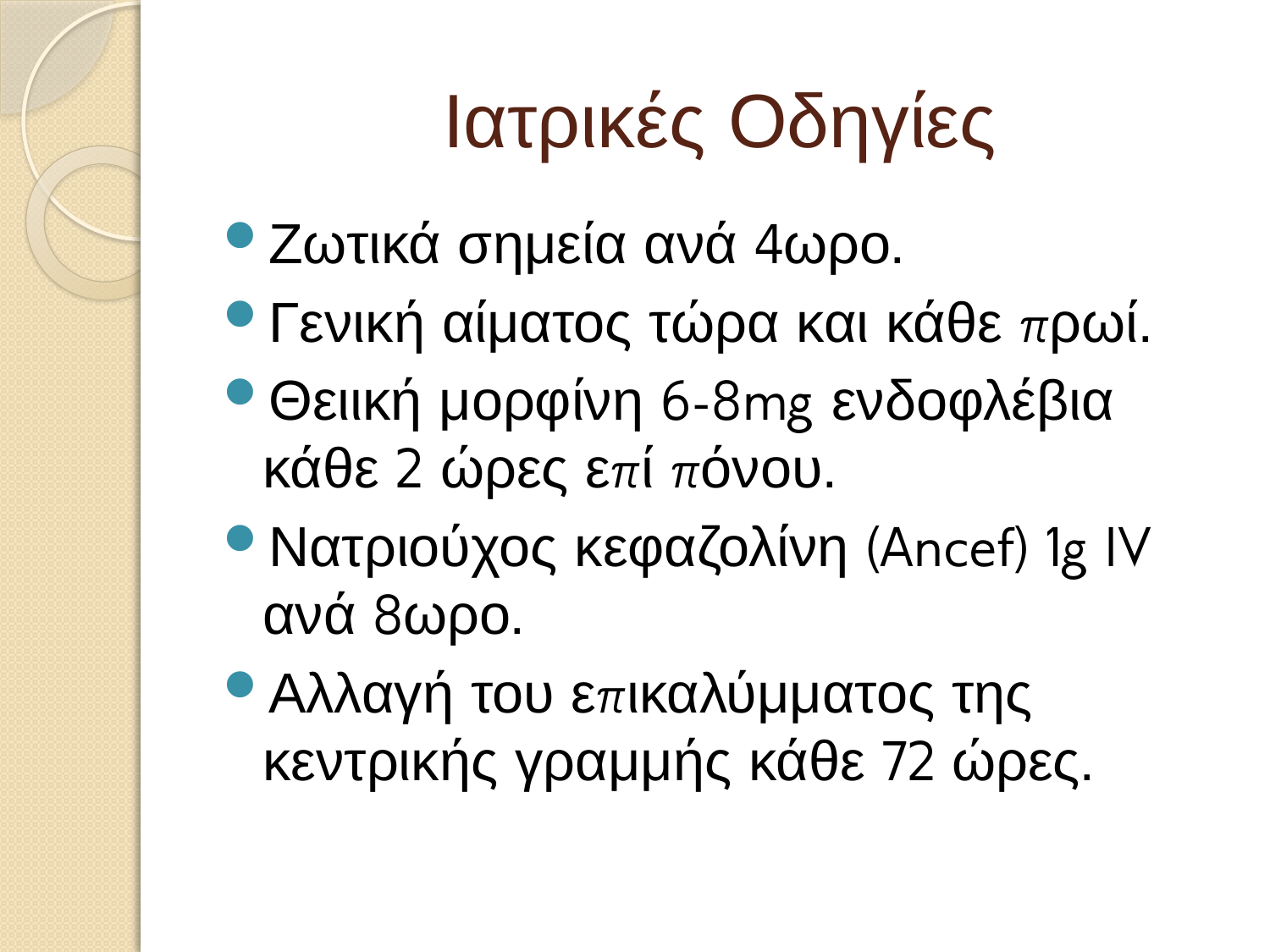

# Ιατρικές Οδηγίες
Ζωτικά σημεία ανά 4ωρο.
Γενική αίματος τώρα και κάθε πρωί.
Θειική μορφίνη 6-8mg ενδοφλέβια κάθε 2 ώρες επί πόνου.
Νατριούχος κεφαζολίνη (Ancef) 1g IV ανά 8ωρο.
Αλλαγή του επικαλύμματος της κεντρικής γραμμής κάθε 72 ώρες.